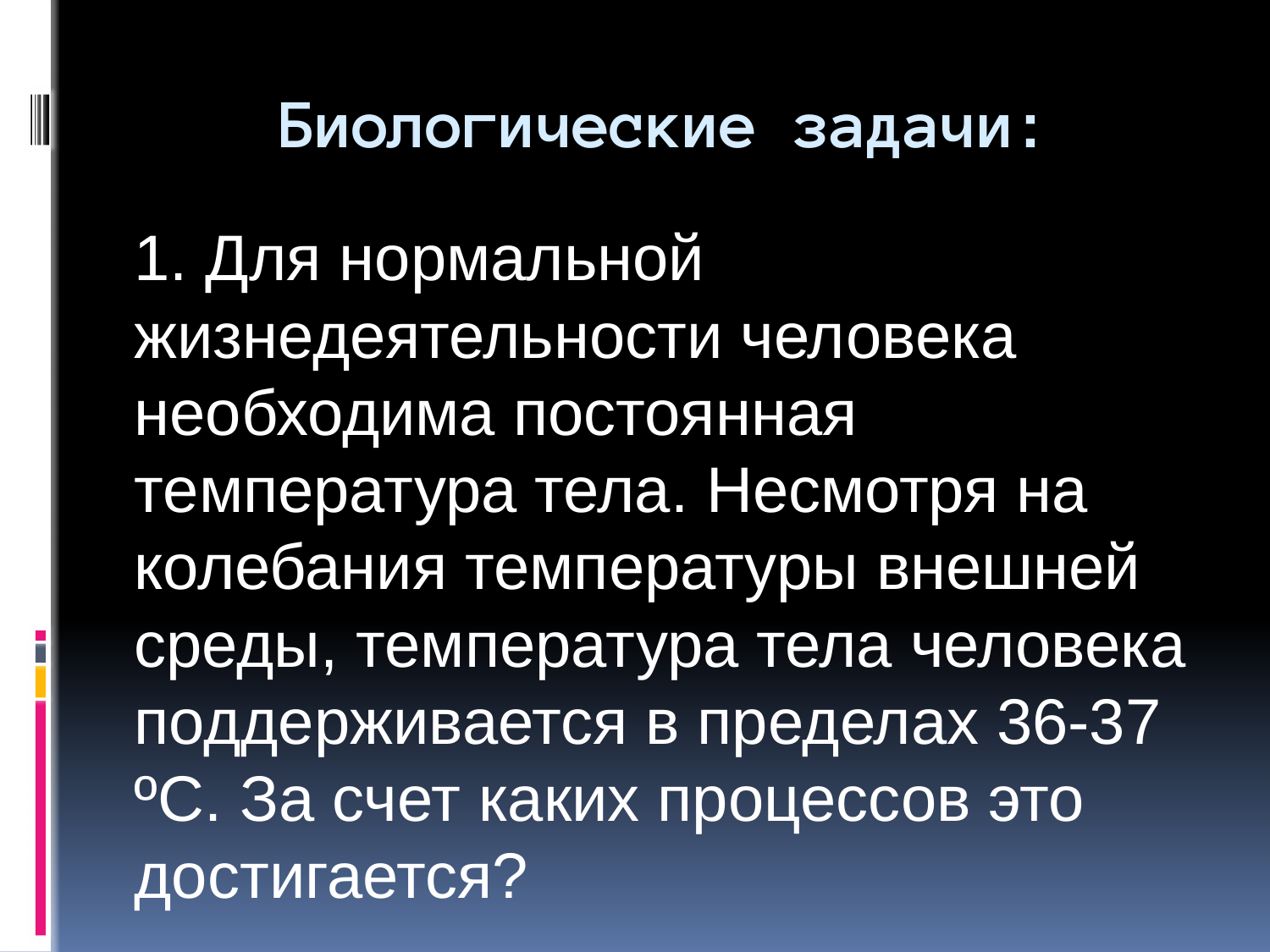

# Биологические задачи:
	1. Для нормальной жизнедеятельности человека необходима постоянная температура тела. Несмотря на колебания температуры внешней среды, температура тела человека поддерживается в пределах 36-37 ºС. За счет каких процессов это достигается?